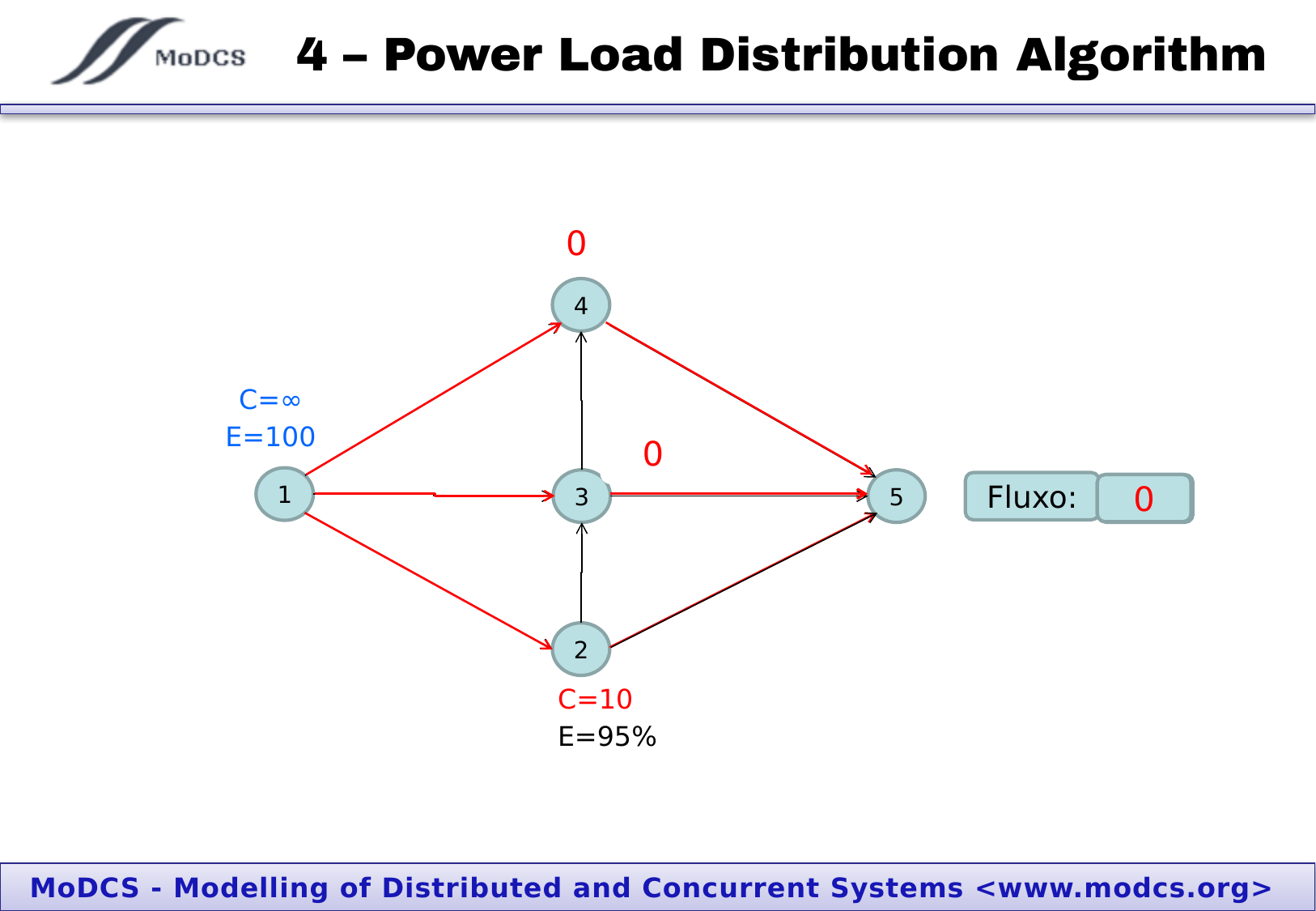

# 4 – Power Load Distribution Algorithm

C=20
E=98%
0
4
C=∞
E=100
C=30
E=99%
0
1
3
5
Fluxo:
10
0
30
60
2
C=20
E=95%
C=10
E=95%